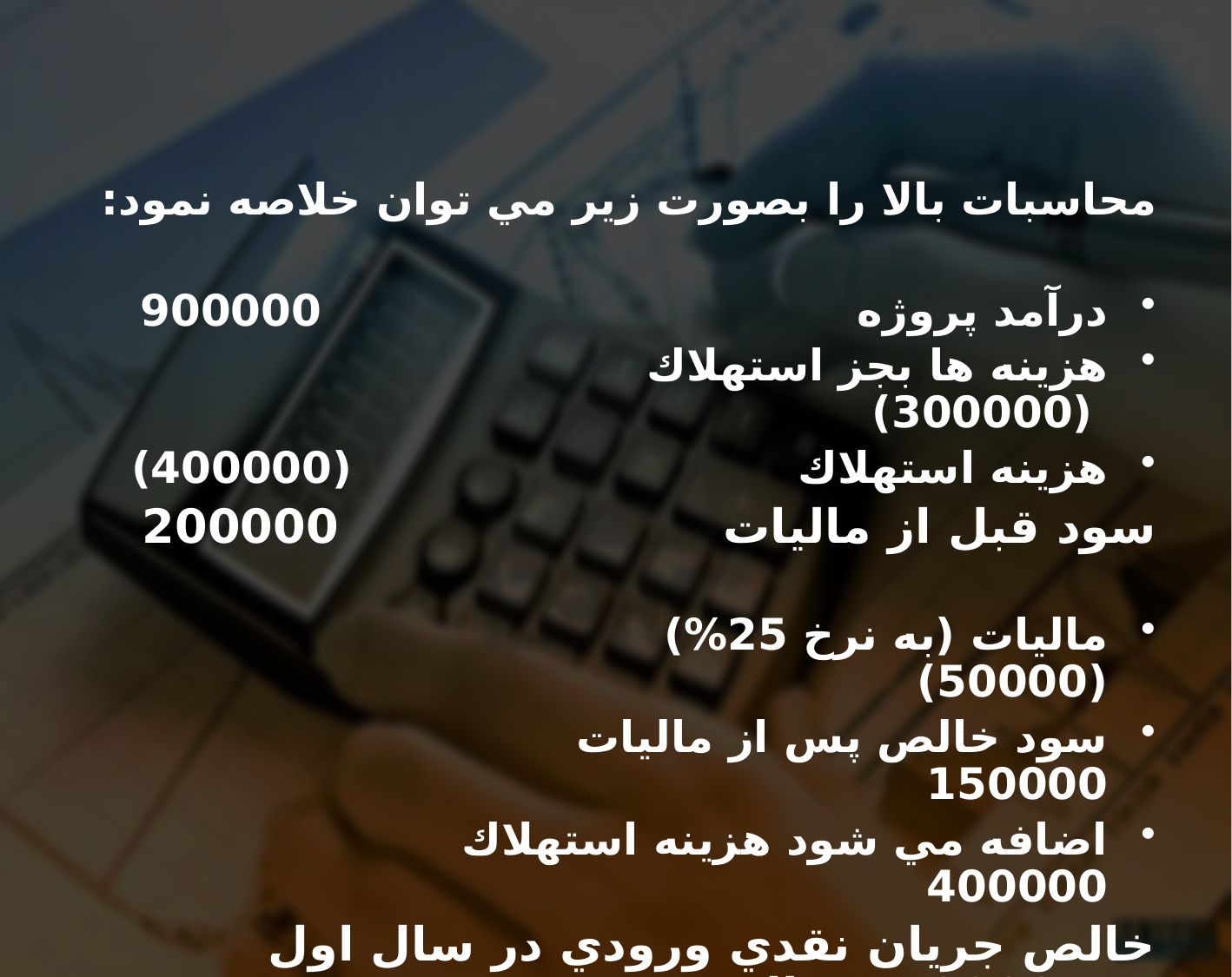

محاسبات بالا را بصورت زير مي توان خلاصه نمود:

درآمد پروژه 		               	           900000
هزينه ها بجز استهلاك 	              	                        (300000)
هزينه استهلاك 		                        (400000)
سود قبل از ماليات 		               	200000
ماليات (به نرخ 25%) 		                           (50000)
سود خالص پس از ماليات	                            150000
اضافه مي شود هزينه استهلاك 	                       	400000
خالص جريان نقدي ورودي در سال اول               550000 ريال